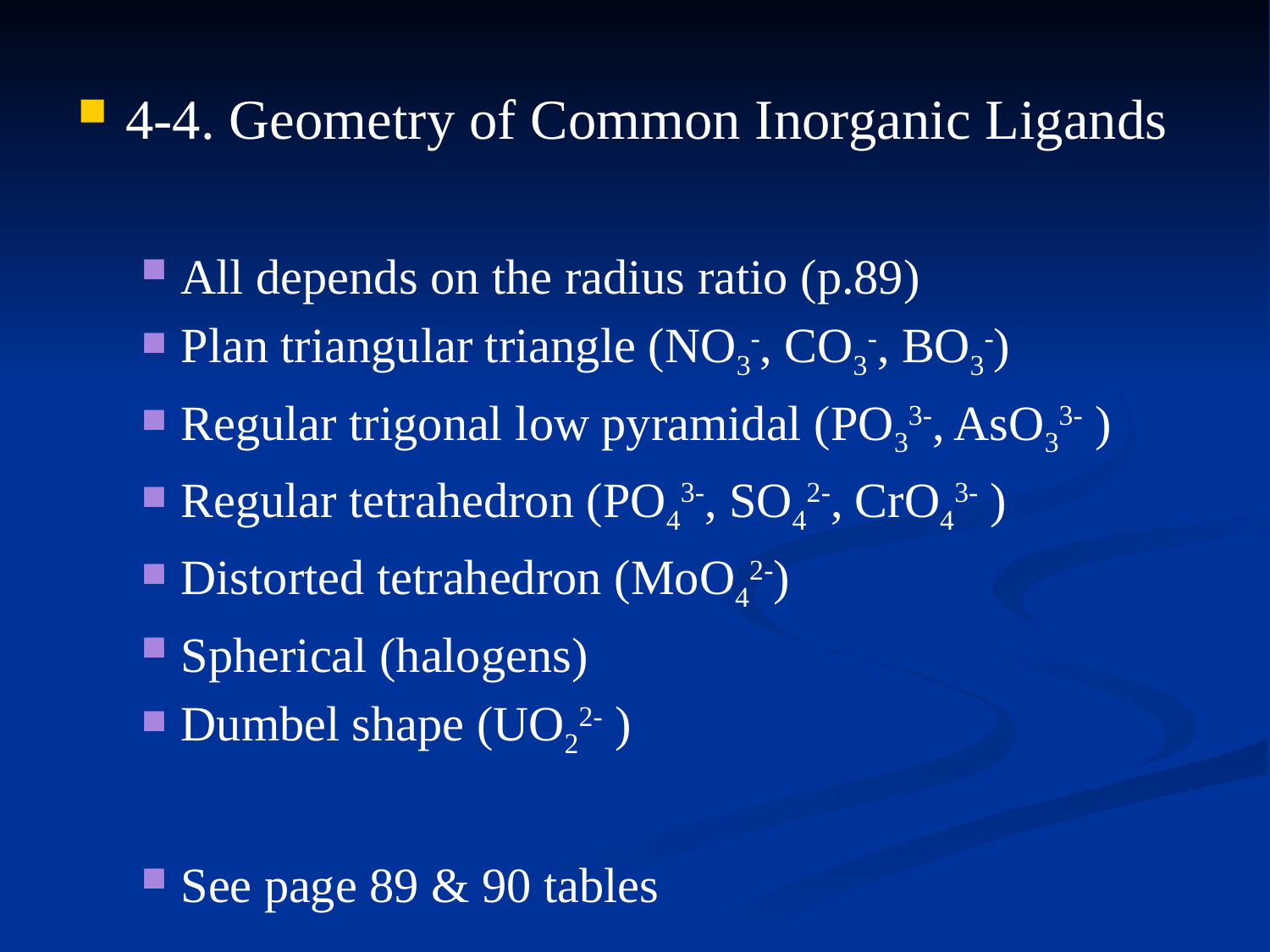

4-4. Geometry of Common Inorganic Ligands

All depends on the radius ratio (p.89)
Plan triangular triangle (NO3-, CO3-, BO3-)
Regular trigonal low pyramidal (PO33-, AsO33- )
Regular tetrahedron (PO43-, SO42-, CrO43- )
Distorted tetrahedron (MoO42-)
Spherical (halogens)
Dumbel shape (UO22- )

See page 89 & 90 tables